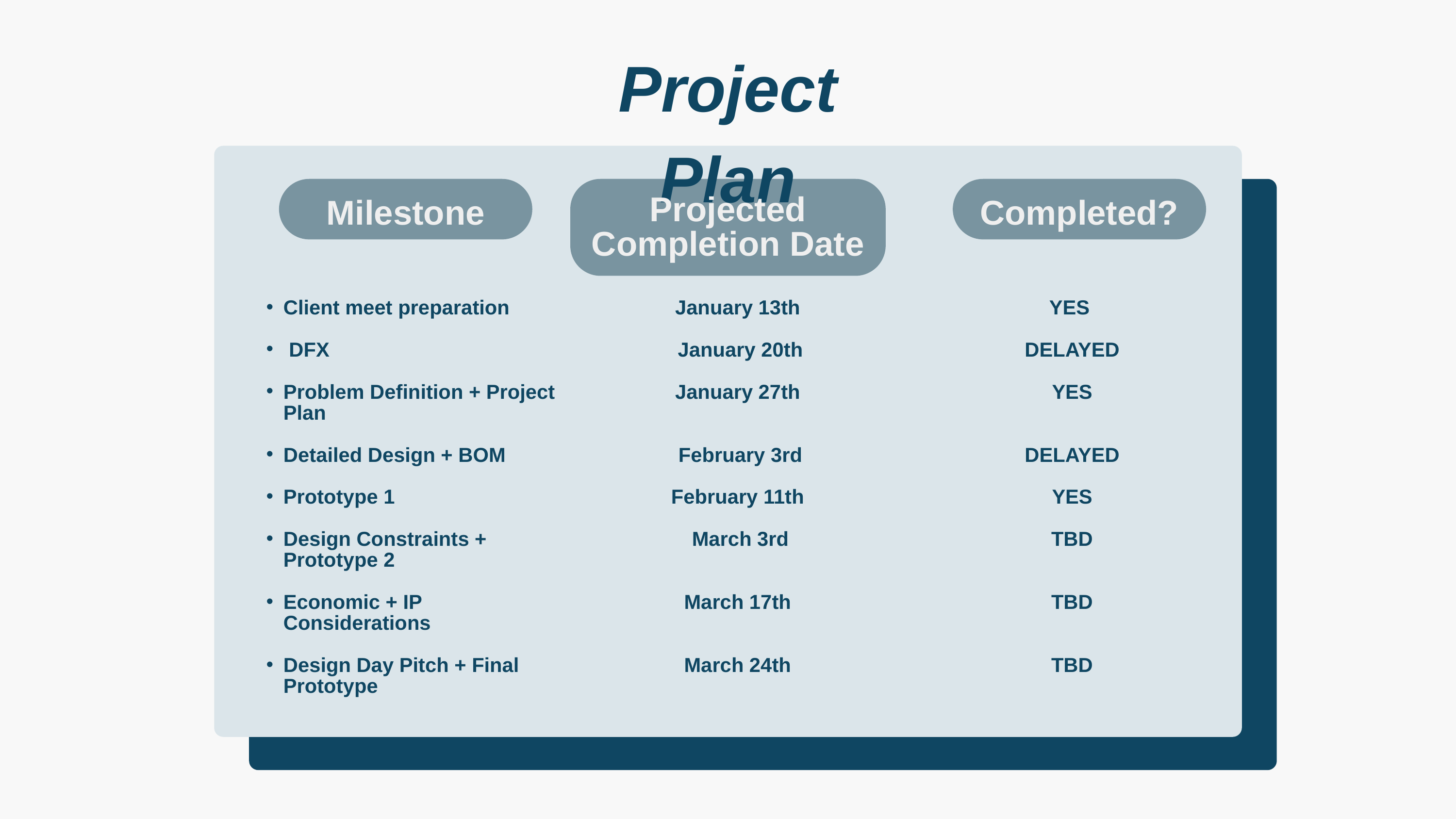

Project Plan

Milestone
Completed?
Projected Completion Date
Client meet preparation

 DFX

Problem Definition + Project Plan

Detailed Design + BOM

Prototype 1

Design Constraints + Prototype 2

Economic + IP Considerations

Design Day Pitch + Final Prototype
January 13th

January 20th

January 27th

February 3rd

February 11th

March 3rd

March 17th

March 24th
YES

DELAYED

YES

DELAYED

YES

TBD

TBD

TBD